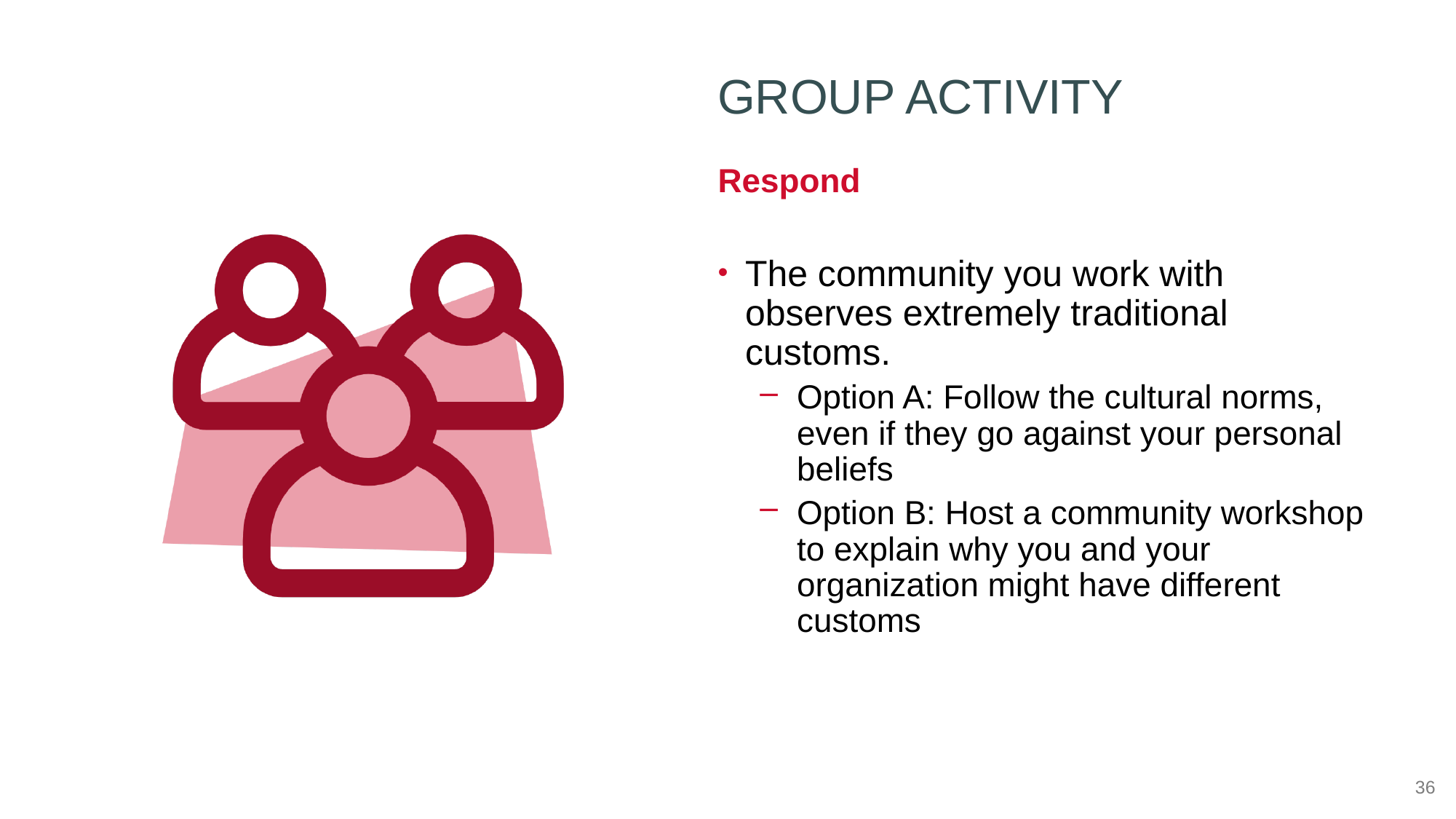

Respond
The community you work with observes extremely traditional customs.
Option A: Follow the cultural norms, even if they go against your personal beliefs
Option B: Host a community workshop to explain why you and your organization might have different customs
36